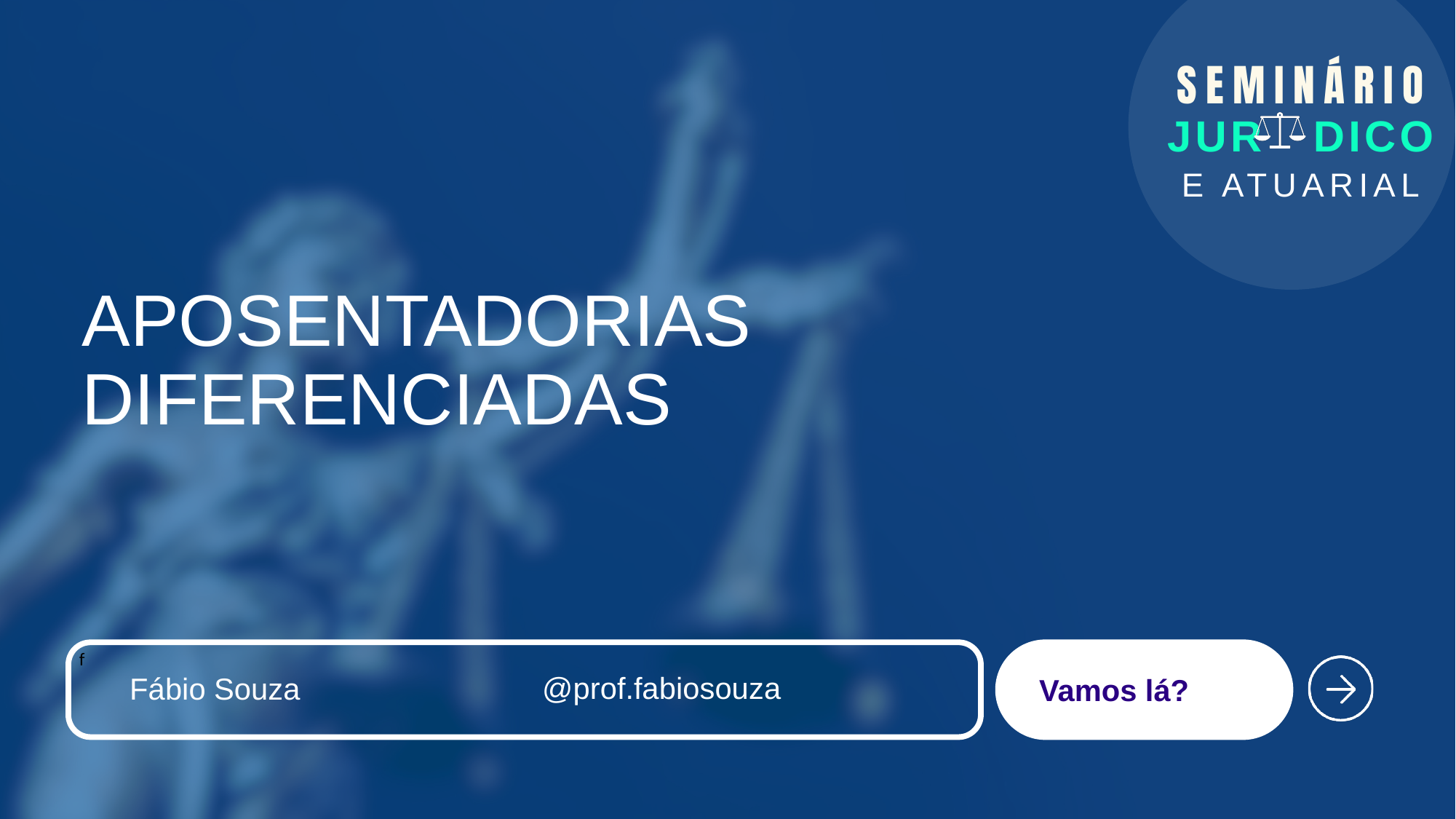

SEMINÁRIO
JUR   DICO

E ATUARIAL
APOSENTADORIAS DIFERENCIADAS
f

@prof.fabiosouza
Fábio Souza
Vamos lá?